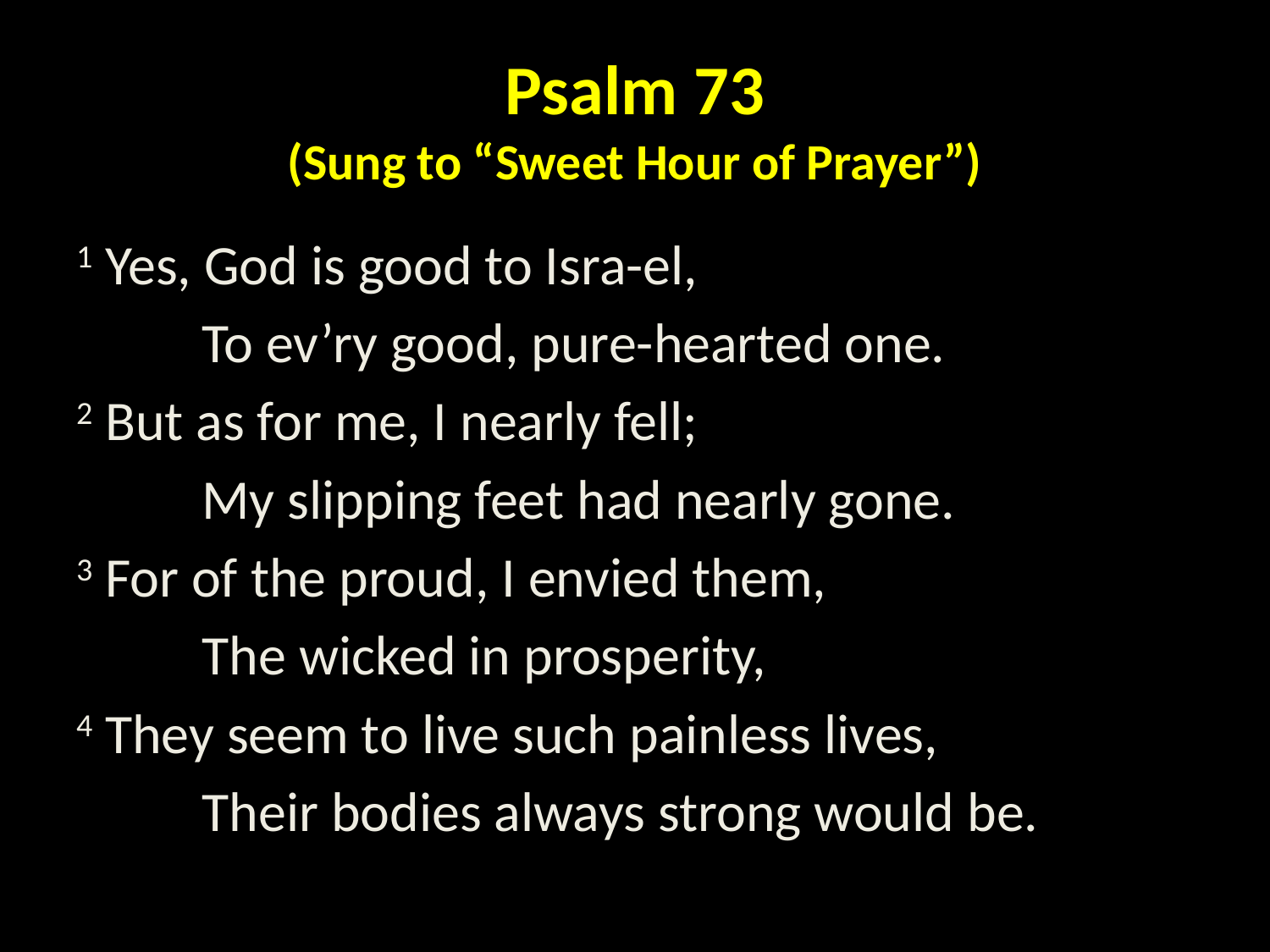

# Psalm 73 (Sung to “Sweet Hour of Prayer”)
1 Yes, God is good to Isra-el,
	To ev’ry good, pure-hearted one.
2 But as for me, I nearly fell;
	My slipping feet had nearly gone.
3 For of the proud, I envied them,
	The wicked in prosperity,
4 They seem to live such painless lives,
	Their bodies always strong would be.